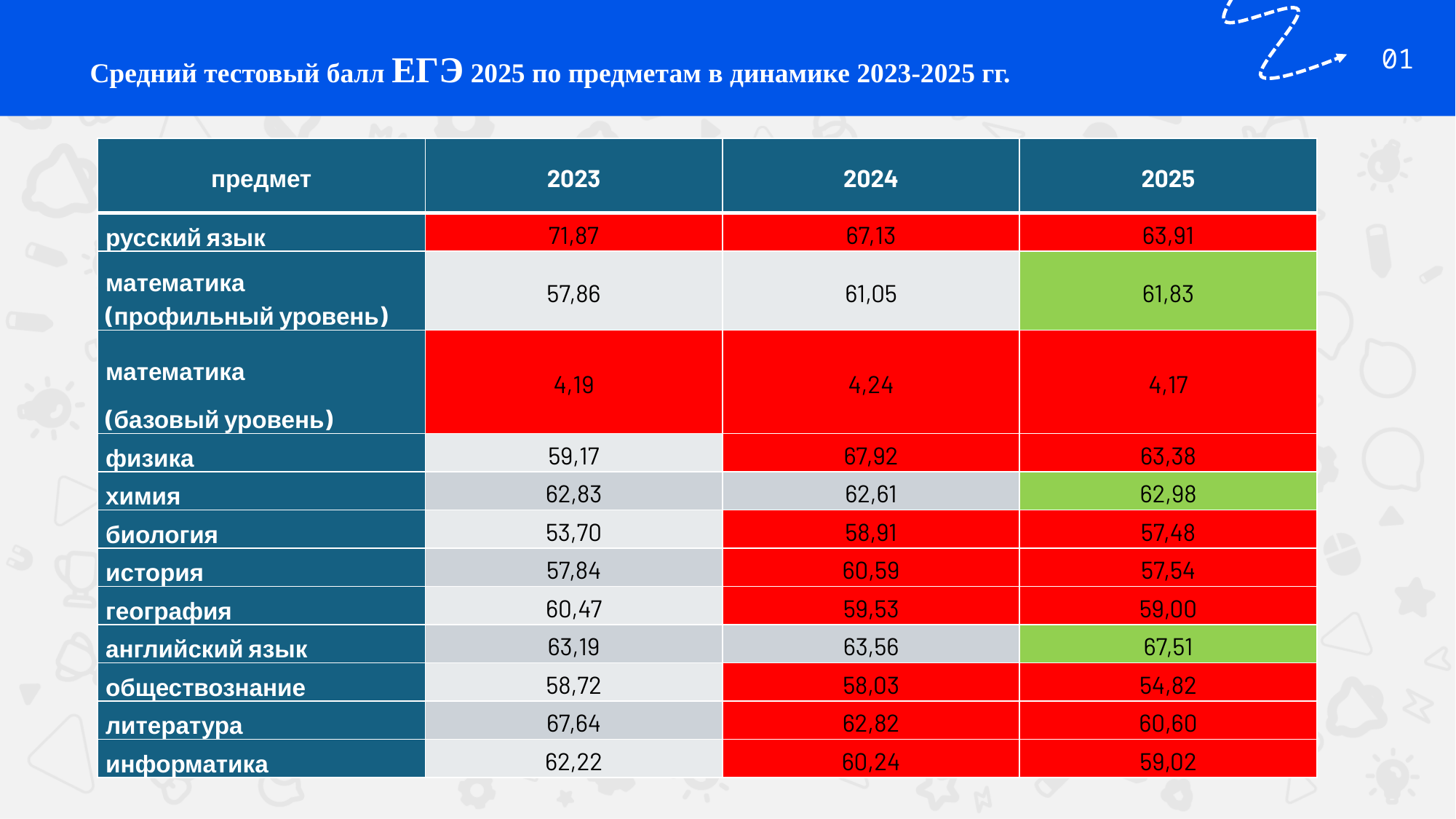

01
Средний тестовый балл ЕГЭ 2025 по предметам в динамике 2023-2025 гг.
| предмет | 2023 | 2024 | 2025 |
| --- | --- | --- | --- |
| русский язык | 71,87 | 67,13 | 63,91 |
| математика (профильный уровень) | 57,86 | 61,05 | 61,83 |
| математика (базовый уровень) | 4,19 | 4,24 | 4,17 |
| физика | 59,17 | 67,92 | 63,38 |
| химия | 62,83 | 62,61 | 62,98 |
| биология | 53,70 | 58,91 | 57,48 |
| история | 57,84 | 60,59 | 57,54 |
| география | 60,47 | 59,53 | 59,00 |
| английский язык | 63,19 | 63,56 | 67,51 |
| обществознание | 58,72 | 58,03 | 54,82 |
| литература | 67,64 | 62,82 | 60,60 |
| информатика | 62,22 | 60,24 | 59,02 |